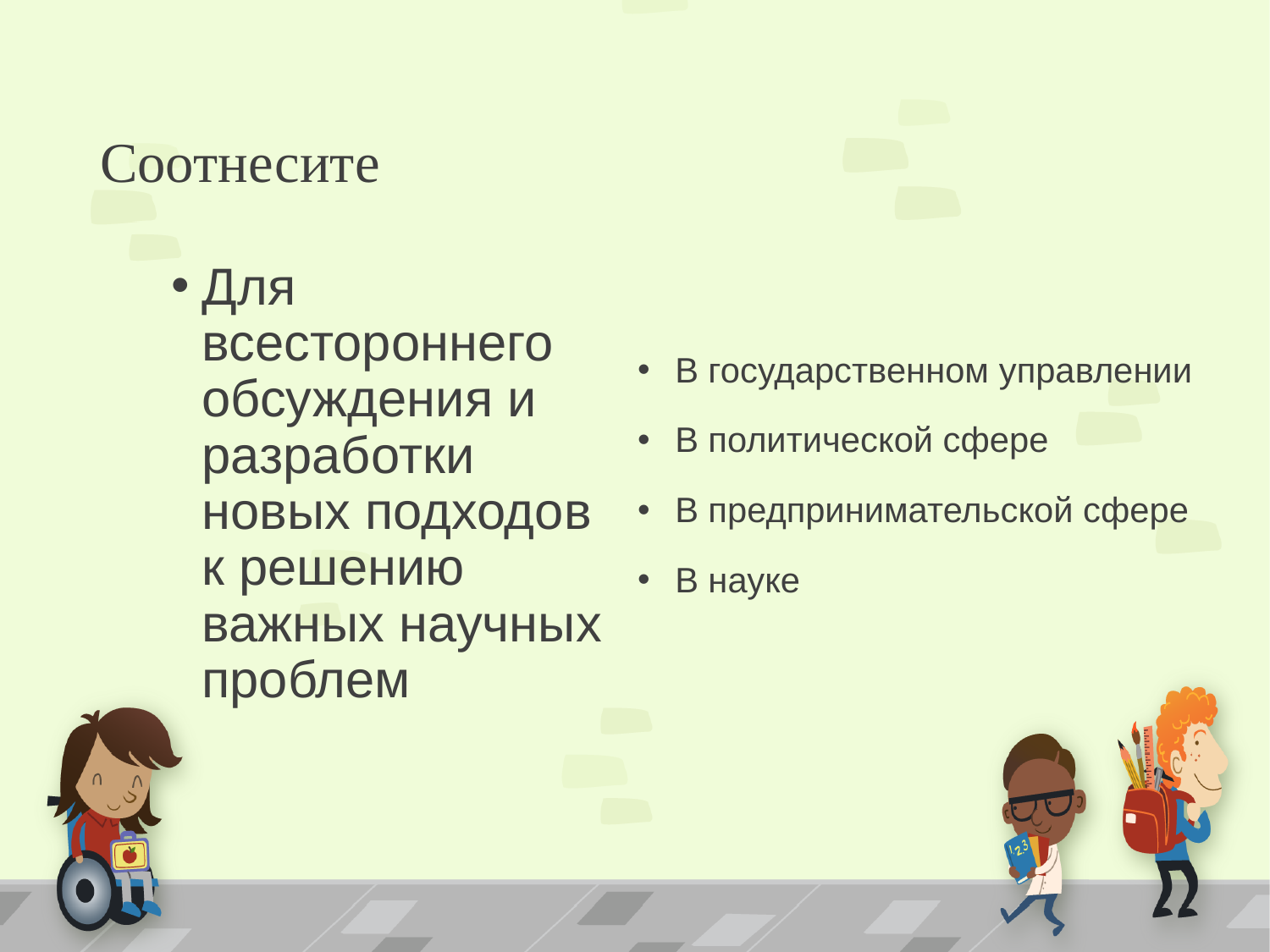

# Соотнесите
Для всестороннего обсуждения и разработки новых подходов к решению важных научных проблем
В государственном управлении
В политической сфере
В предпринимательской сфере
В науке